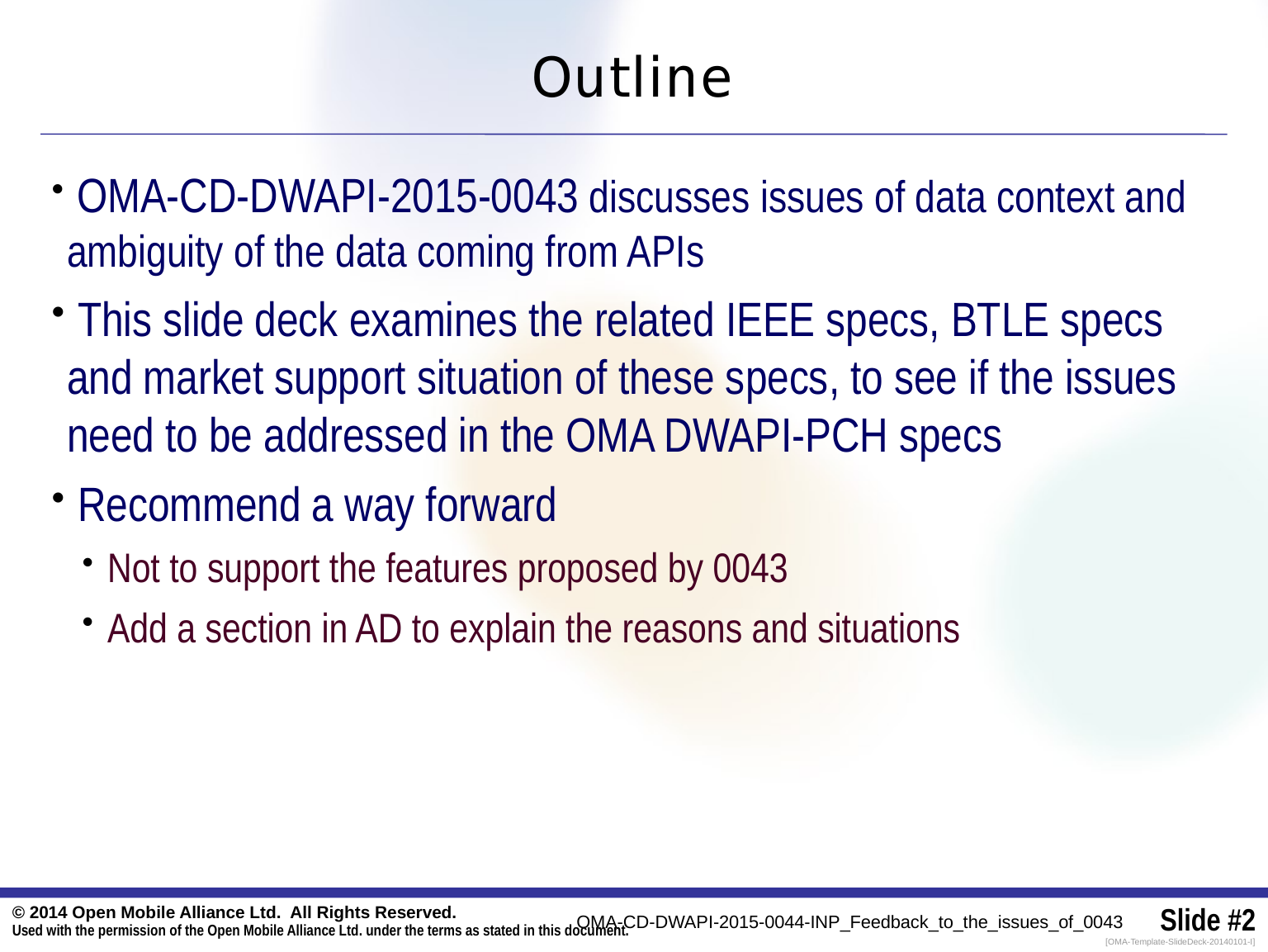

# Outline
 OMA-CD-DWAPI-2015-0043 discusses issues of data context and ambiguity of the data coming from APIs
 This slide deck examines the related IEEE specs, BTLE specs and market support situation of these specs, to see if the issues need to be addressed in the OMA DWAPI-PCH specs
 Recommend a way forward
 Not to support the features proposed by 0043
 Add a section in AD to explain the reasons and situations